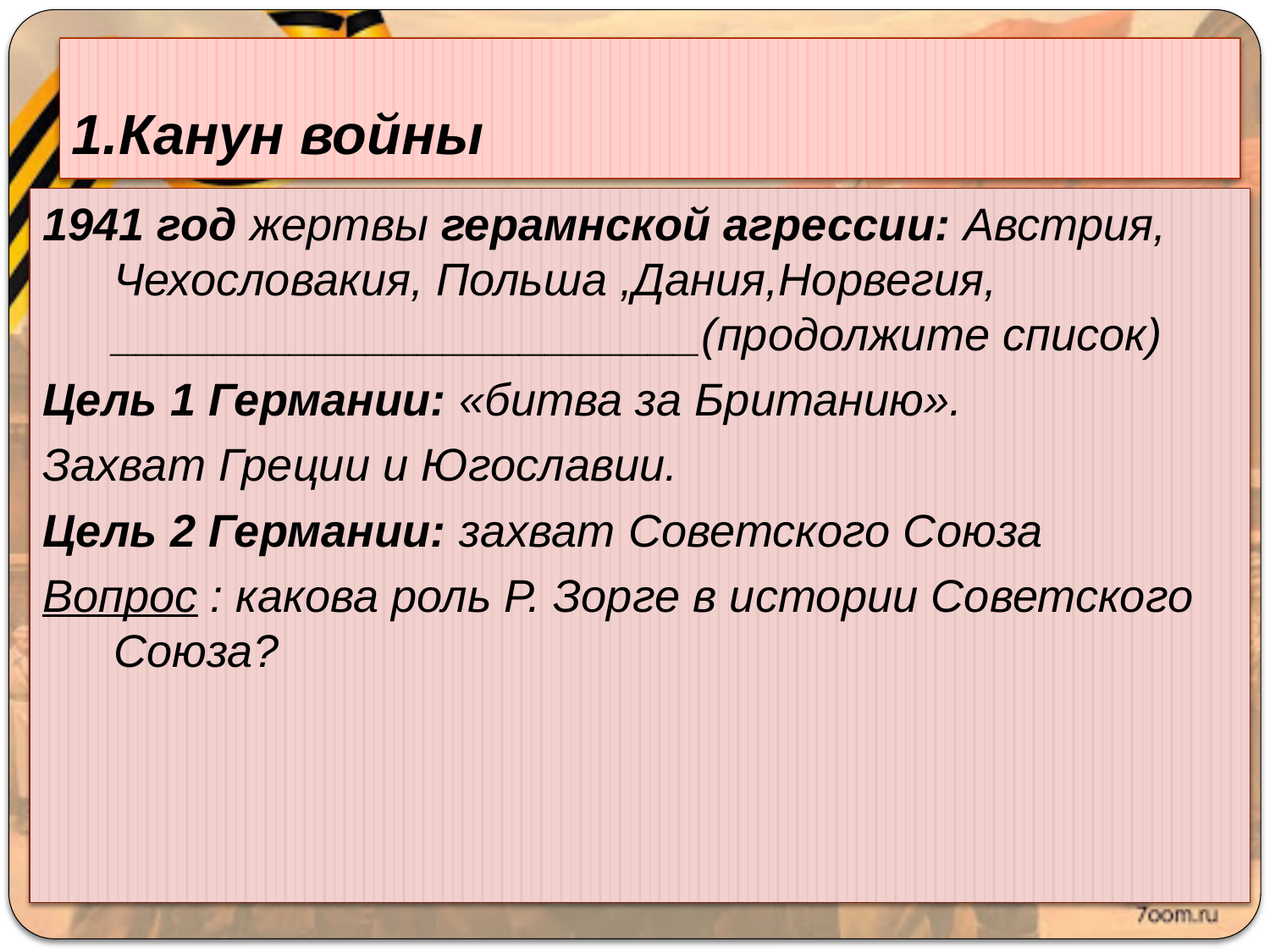

# 1.Канун войны
1941 год жертвы герамнской агрессии: Австрия, Чехословакия, Польша ,Дания,Норвегия, _______________________(продолжите список)
Цель 1 Германии: «битва за Британию».
Захват Греции и Югославии.
Цель 2 Германии: захват Советского Союза
Вопрос : какова роль Р. Зорге в истории Советского Союза?